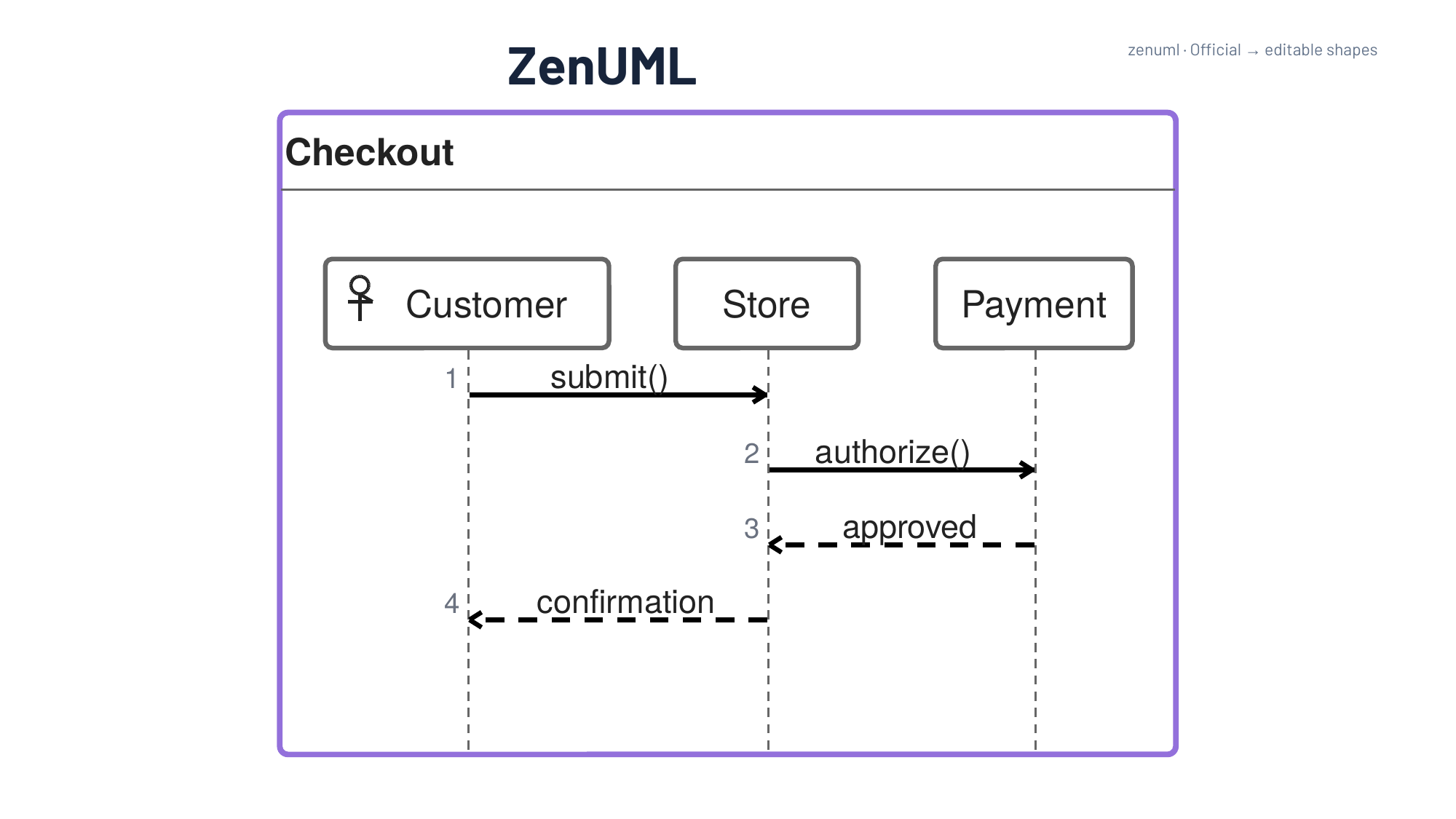

ZenUML
zenuml · Official → editable shapes

Checkout

Customer
Store
Payment
submit()
1
authorize()
2
approved
3
confirmation
4